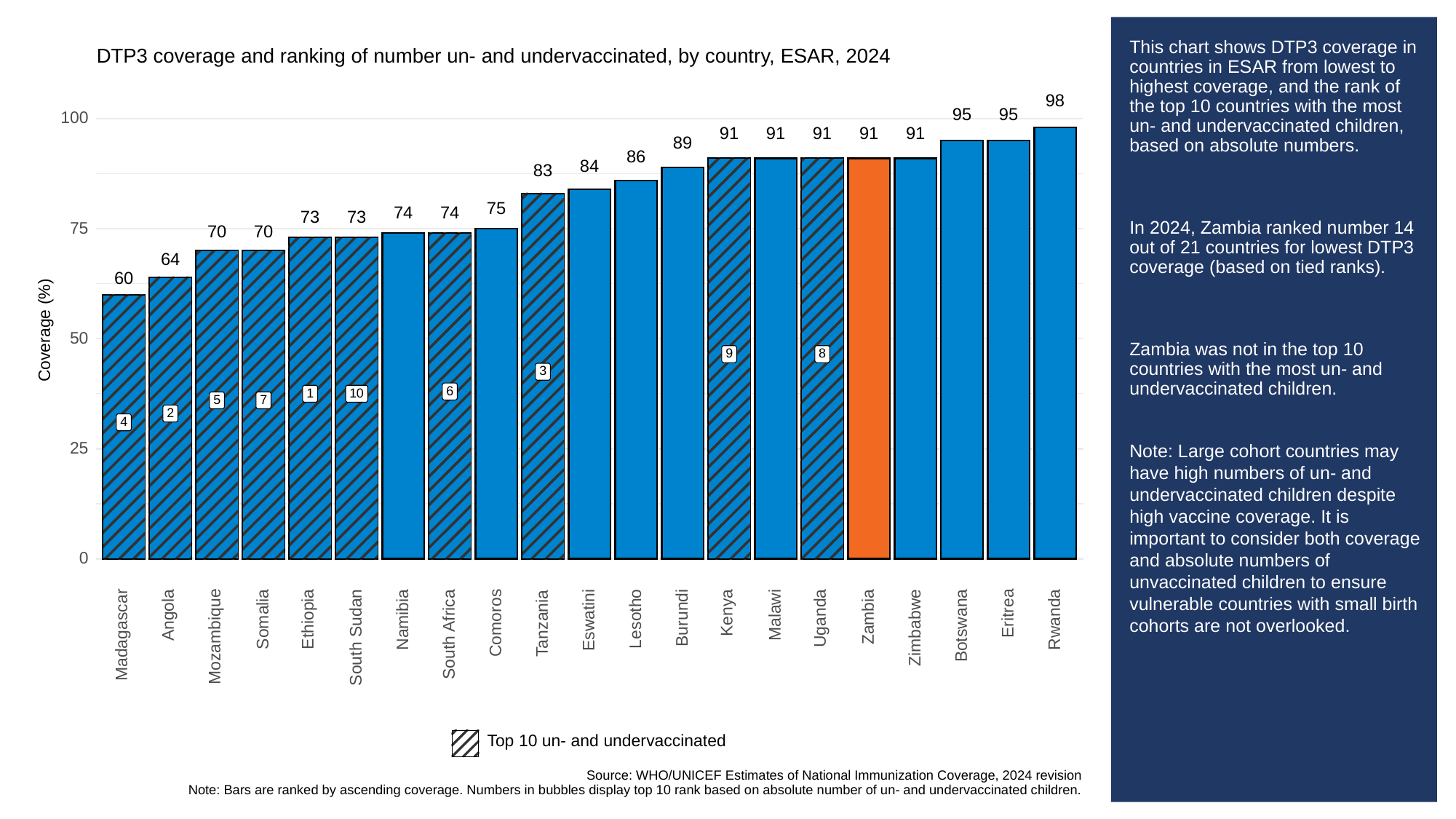

# This chart shows DTP3 coverage in countries in ESAR from lowest to highest coverage, and the rank of the top 10 countries with the most un- and undervaccinated children, based on absolute numbers.

In 2024, Zambia ranked number 14 out of 21 countries for lowest DTP3 coverage (based on tied ranks).

Zambia was not in the top 10 countries with the most un- and undervaccinated children.

Note: Large cohort countries may have high numbers of un- and undervaccinated children despite high vaccine coverage. It is important to consider both coverage and absolute numbers of unvaccinated children to ensure vulnerable countries with small birth cohorts are not overlooked.

DTP3 coverage and ranking of number un- and undervaccinated, by country, ESAR, 2024
98
95
95
100

91
91
91
91
91
89

86

84

83

75

74
74

73
73

75

70
70

64

60

Coverage (%)

50

9
8

3

6

10

1

5
7

2

4

25

0

Kenya
Angola
Eritrea
Malawi
Uganda
Zambia
Ethiopia
Burundi
Lesotho
Somalia
Namibia
Rwanda
Eswatini
Comoros
Tanzania
Botswana
Zimbabwe
Madagascar
South Africa
Mozambique
South Sudan

Top 10 un- and undervaccinated

Source: WHO/UNICEF Estimates of National Immunization Coverage, 2024 revision
Note: Bars are ranked by ascending coverage. Numbers in bubbles display top 10 rank based on absolute number of un- and undervaccinated children.